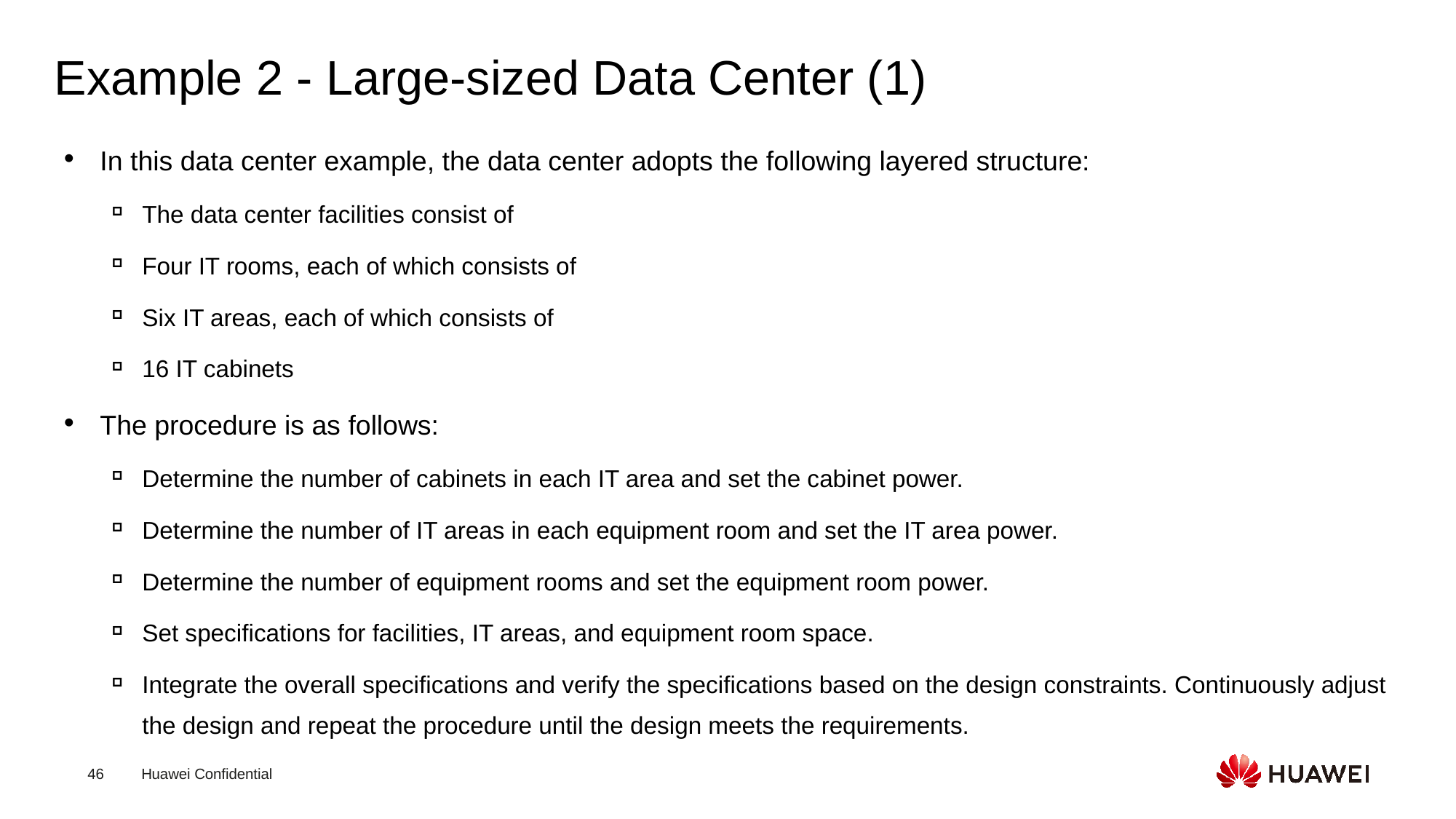

# Example 2 - Large-sized Data Center (1)
In this data center example, the data center adopts the following layered structure:
The data center facilities consist of
Four IT rooms, each of which consists of
Six IT areas, each of which consists of
16 IT cabinets
The procedure is as follows:
Determine the number of cabinets in each IT area and set the cabinet power.
Determine the number of IT areas in each equipment room and set the IT area power.
Determine the number of equipment rooms and set the equipment room power.
Set specifications for facilities, IT areas, and equipment room space.
Integrate the overall specifications and verify the specifications based on the design constraints. Continuously adjust the design and repeat the procedure until the design meets the requirements.